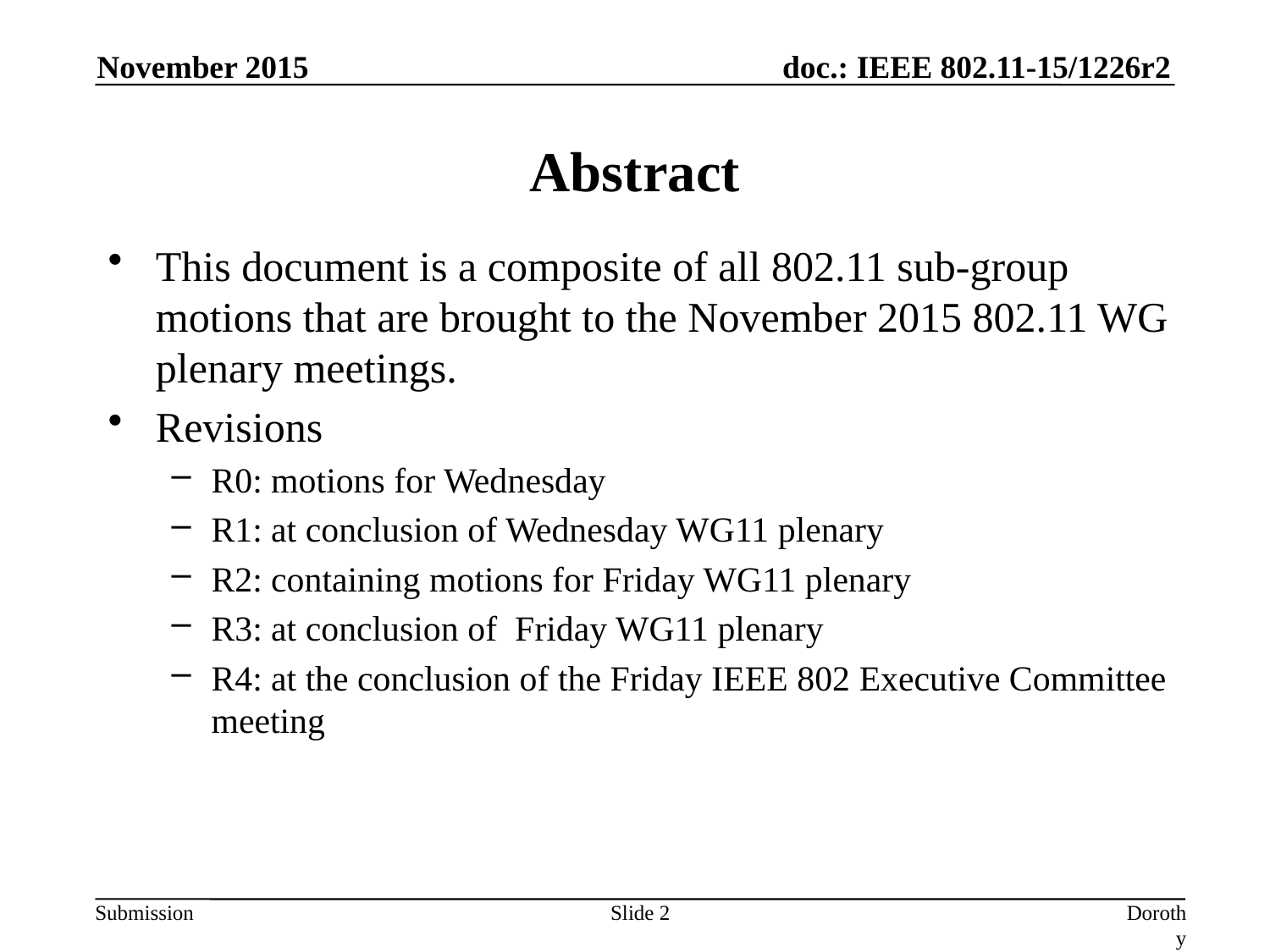

November 2015
# Abstract
This document is a composite of all 802.11 sub-group motions that are brought to the November 2015 802.11 WG plenary meetings.
Revisions
R0: motions for Wednesday
R1: at conclusion of Wednesday WG11 plenary
R2: containing motions for Friday WG11 plenary
R3: at conclusion of  Friday WG11 plenary
R4: at the conclusion of the Friday IEEE 802 Executive Committee meeting
Slide 2
Dorothy Stanley, HPE-Aruba